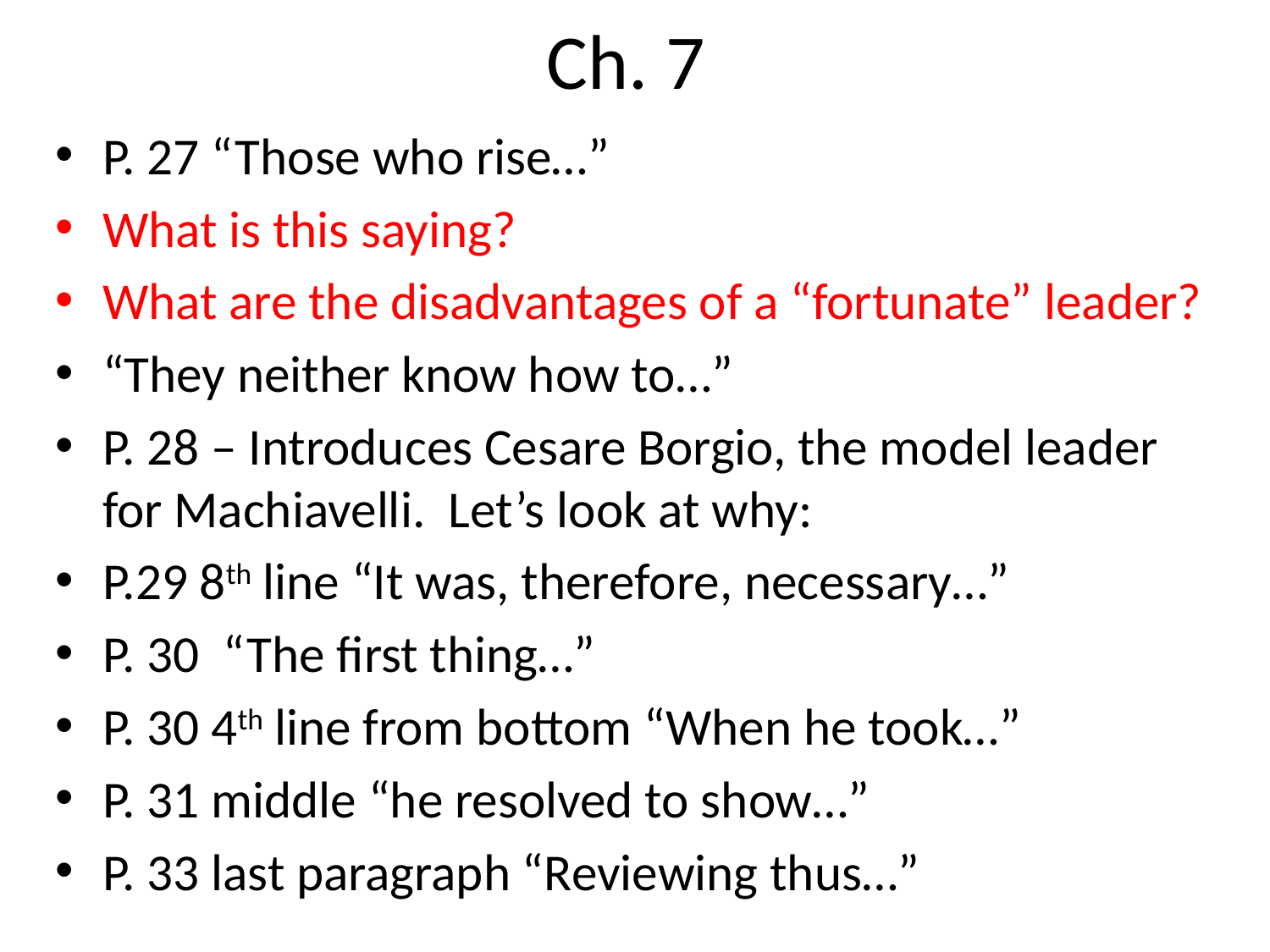

# Ch. 7
P. 27 “Those who rise…”
What is this saying?
What are the disadvantages of a “fortunate” leader?
“They neither know how to…”
P. 28 – Introduces Cesare Borgio, the model leader for Machiavelli.  Let’s look at why:
P.29 8th line “It was, therefore, necessary…”
P. 30  “The first thing…”
P. 30 4th line from bottom “When he took…”
P. 31 middle “he resolved to show…”
P. 33 last paragraph “Reviewing thus…”